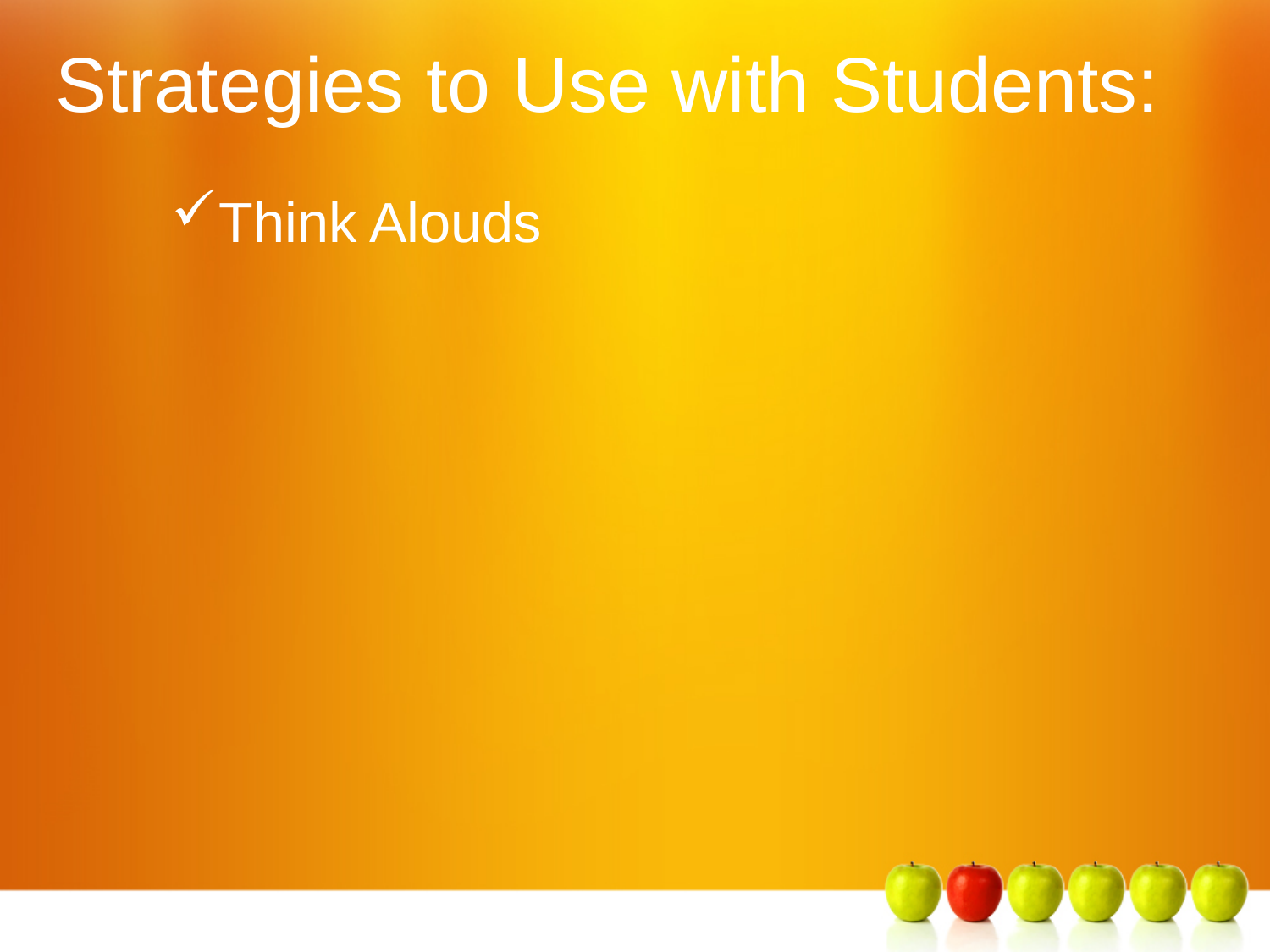

# Strategies to Use with Students:
Think Alouds